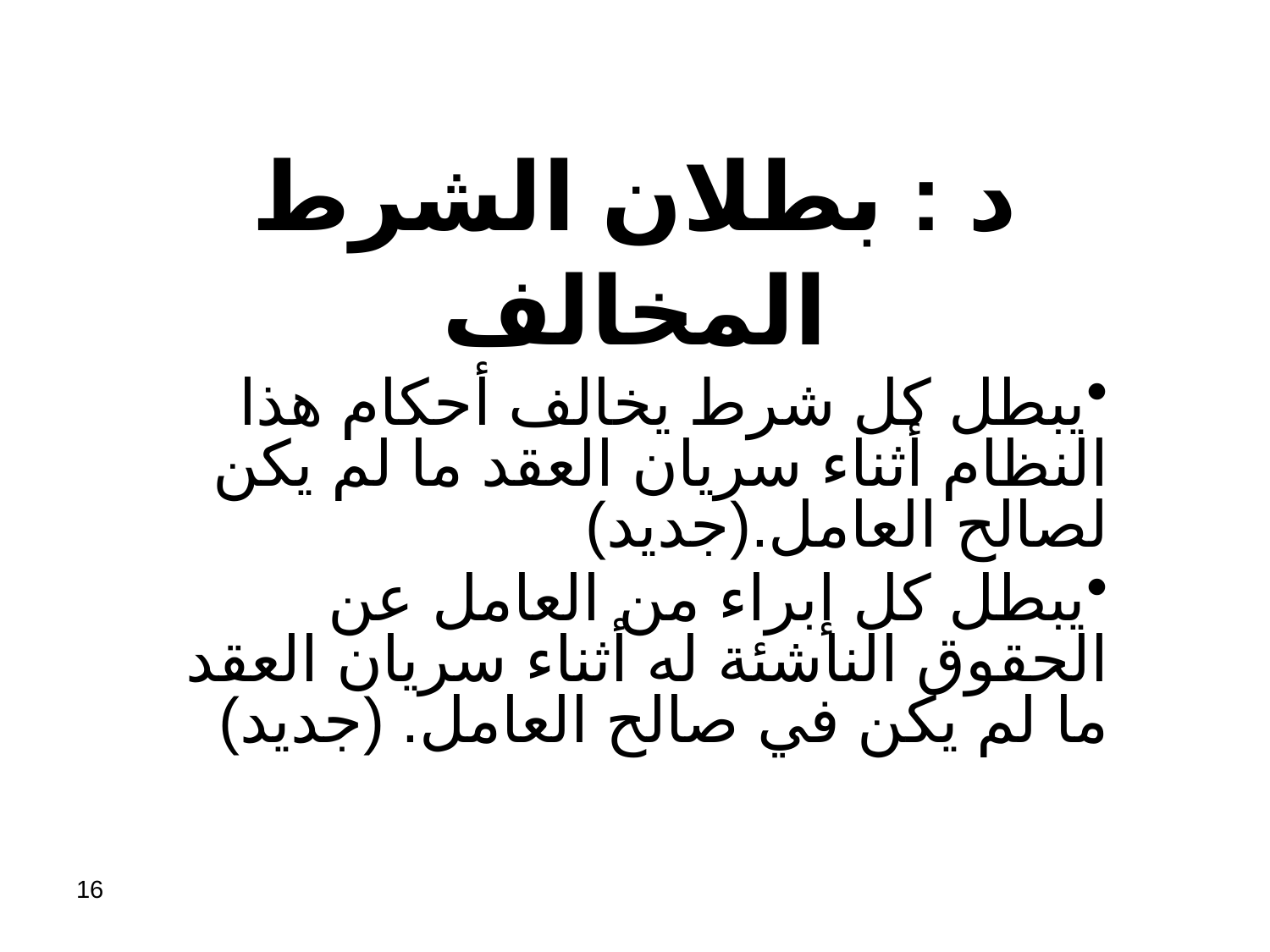

# د : بطلان الشرط المخالف
يبطل كل شرط يخالف أحكام هذا النظام أثناء سريان العقد ما لم يكن لصالح العامل.(جديد)
يبطل كل إبراء من العامل عن الحقوق الناشئة له أثناء سريان العقد ما لم يكن في صالح العامل. (جديد)

16